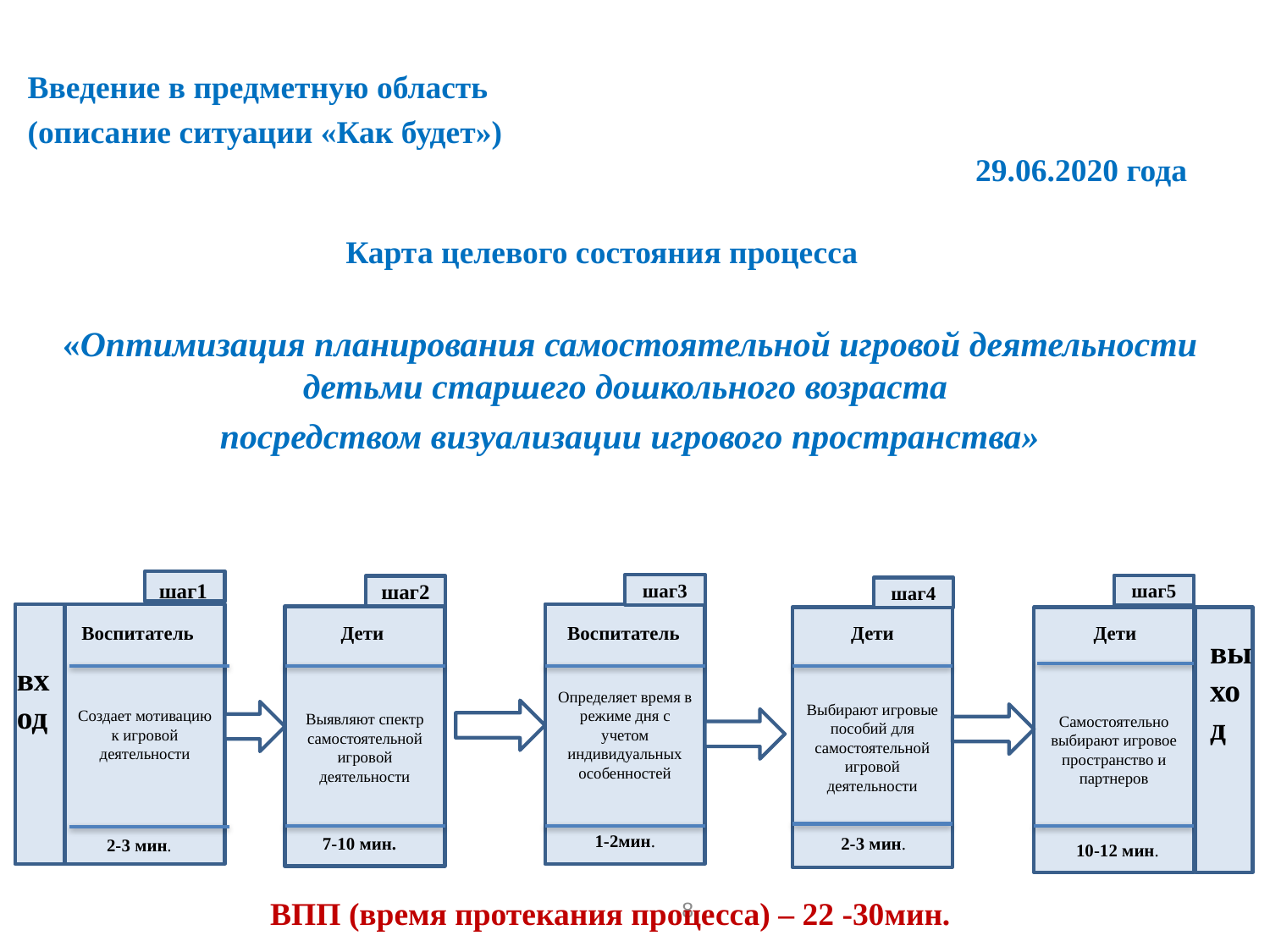

Введение в предметную область
(описание ситуации «Как будет»)
                                                                                                                      29.06.2020 года
Карта целевого состояния процесса

«Оптимизация планирования самостоятельной игровой деятельности детьми старшего дошкольного возраста
посредством визуализации игрового пространства»

шаг1
шаг3
шаг5
шаг2
шаг4

Создает мотивацию к игровой деятельности
Определяет время в режиме дня с учетом индивидуальных особенностей

Выявляют спектр самостоятельной игровой деятельности

Выбирают игровые пособий для самостоятельной игровой деятельности

Самостоятельно выбирают игровое пространство и партнеров

Дети
Воспитатель
 вход
Воспитатель
Дети
Дети
выход

1-2мин.
7-10 мин.
2-3 мин.
2-3 мин.
10-12 мин.
8
ВПП (время протекания процесса) – 22 -30мин.